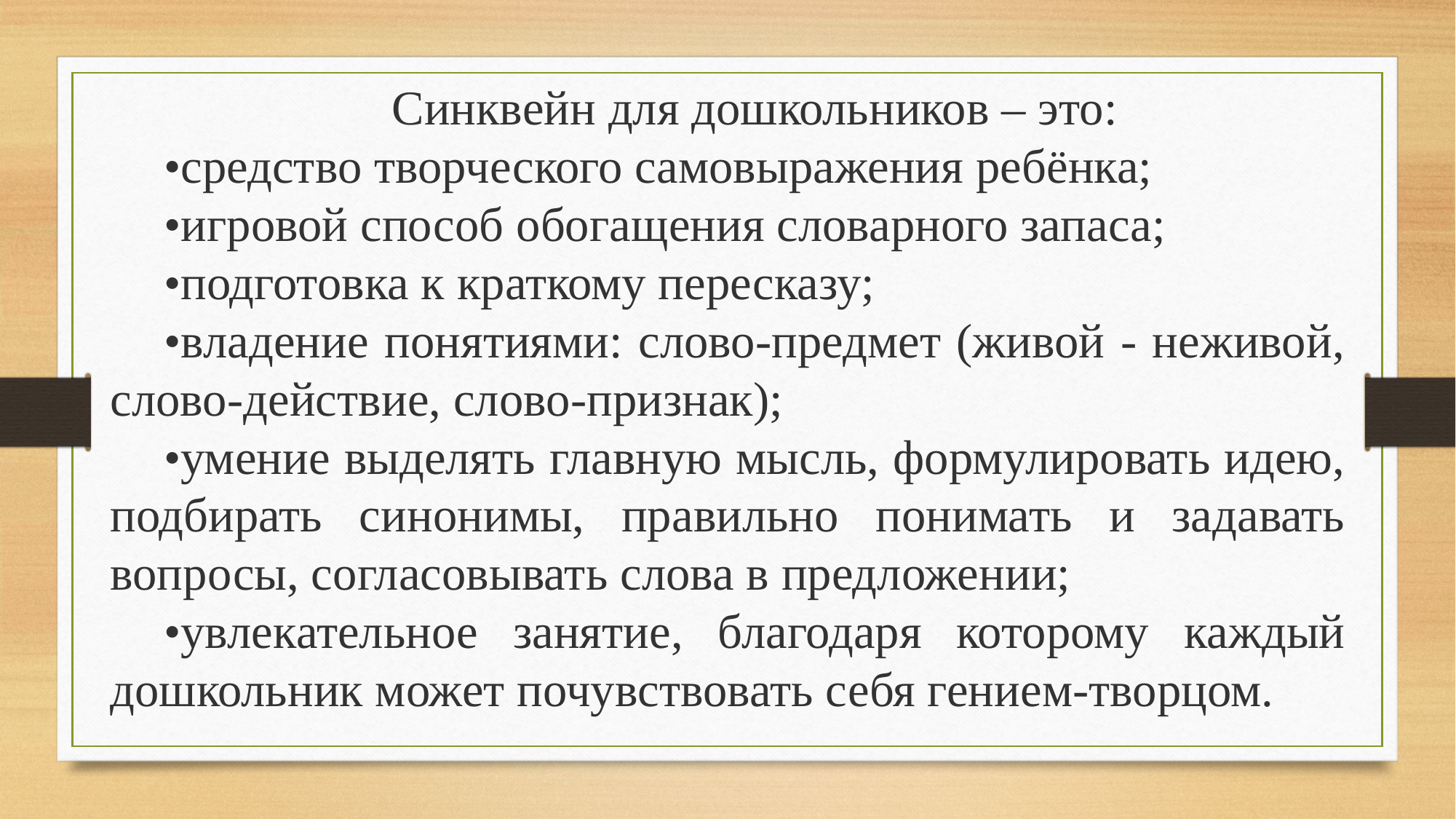

Синквейн для дошкольников – это:
•средство творческого самовыражения ребёнка;
•игровой способ обогащения словарного запаса;
•подготовка к краткому пересказу;
•владение понятиями: слово-предмет (живой - неживой, слово-действие, слово-признак);
•умение выделять главную мысль, формулировать идею, подбирать синонимы, правильно понимать и задавать вопросы, согласовывать слова в предложении;
•увлекательное занятие, благодаря которому каждый дошкольник может почувствовать себя гением-творцом.